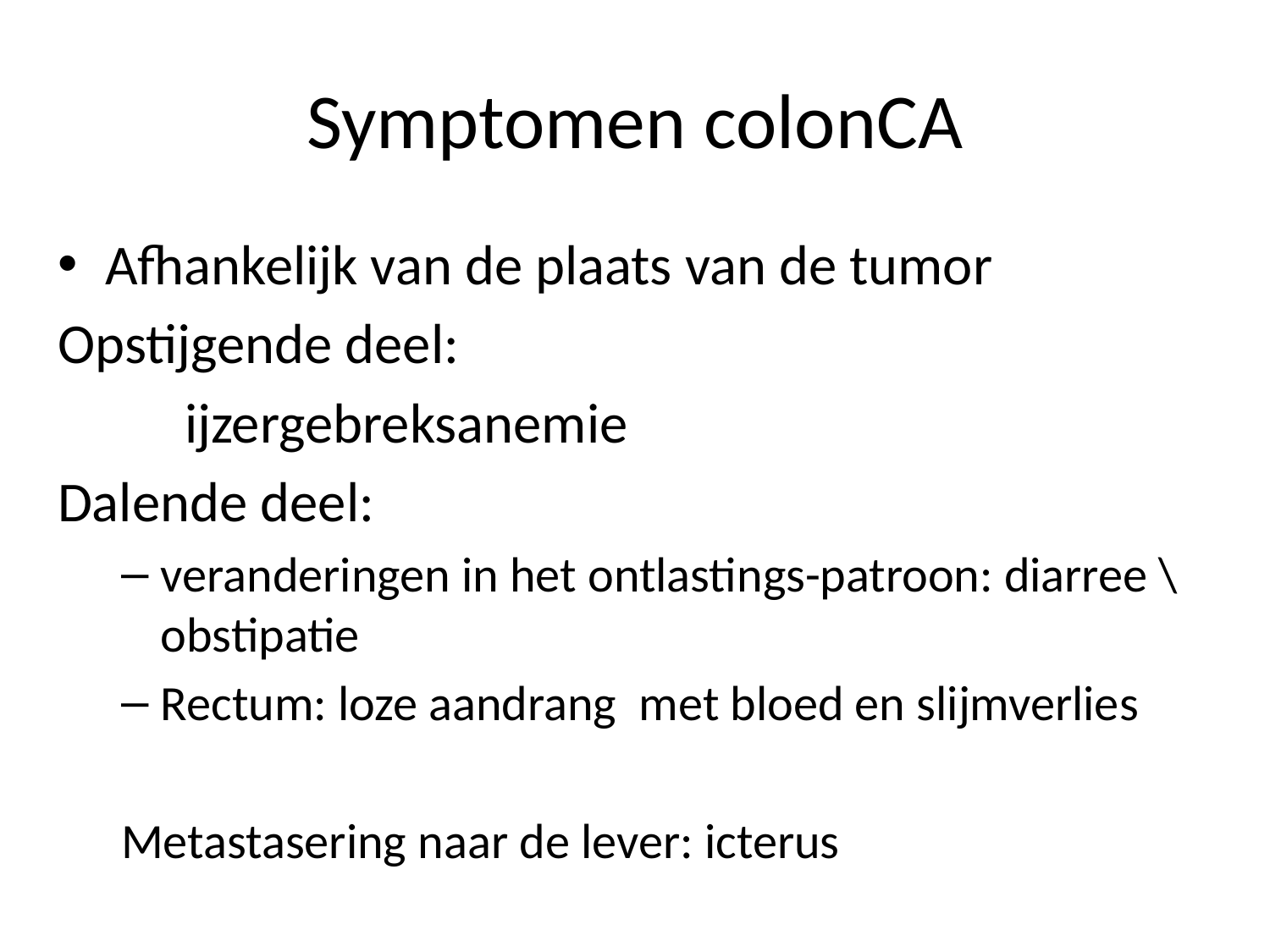

# Symptomen colonCA
Afhankelijk van de plaats van de tumor
Opstijgende deel:
	ijzergebreksanemie
Dalende deel:
veranderingen in het ontlastings-patroon: diarree \ obstipatie
Rectum: loze aandrang  met bloed en slijmverlies

Metastasering naar de lever: icterus